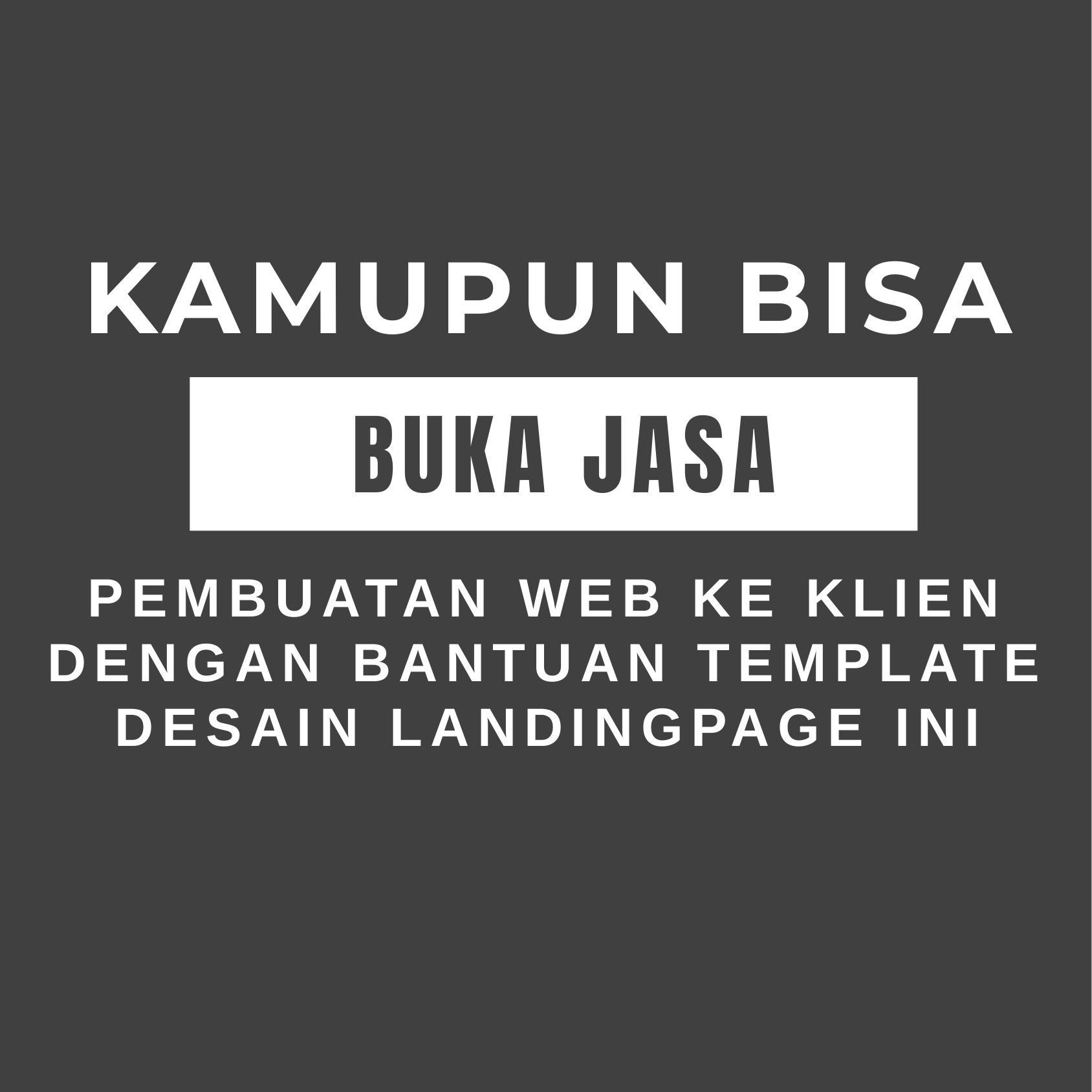

KAMUPUN BISA

BUKA JASA
PEMBUATAN WEB KE KLIEN DENGAN BANTUAN TEMPLATE DESAIN LANDINGPAGE INI